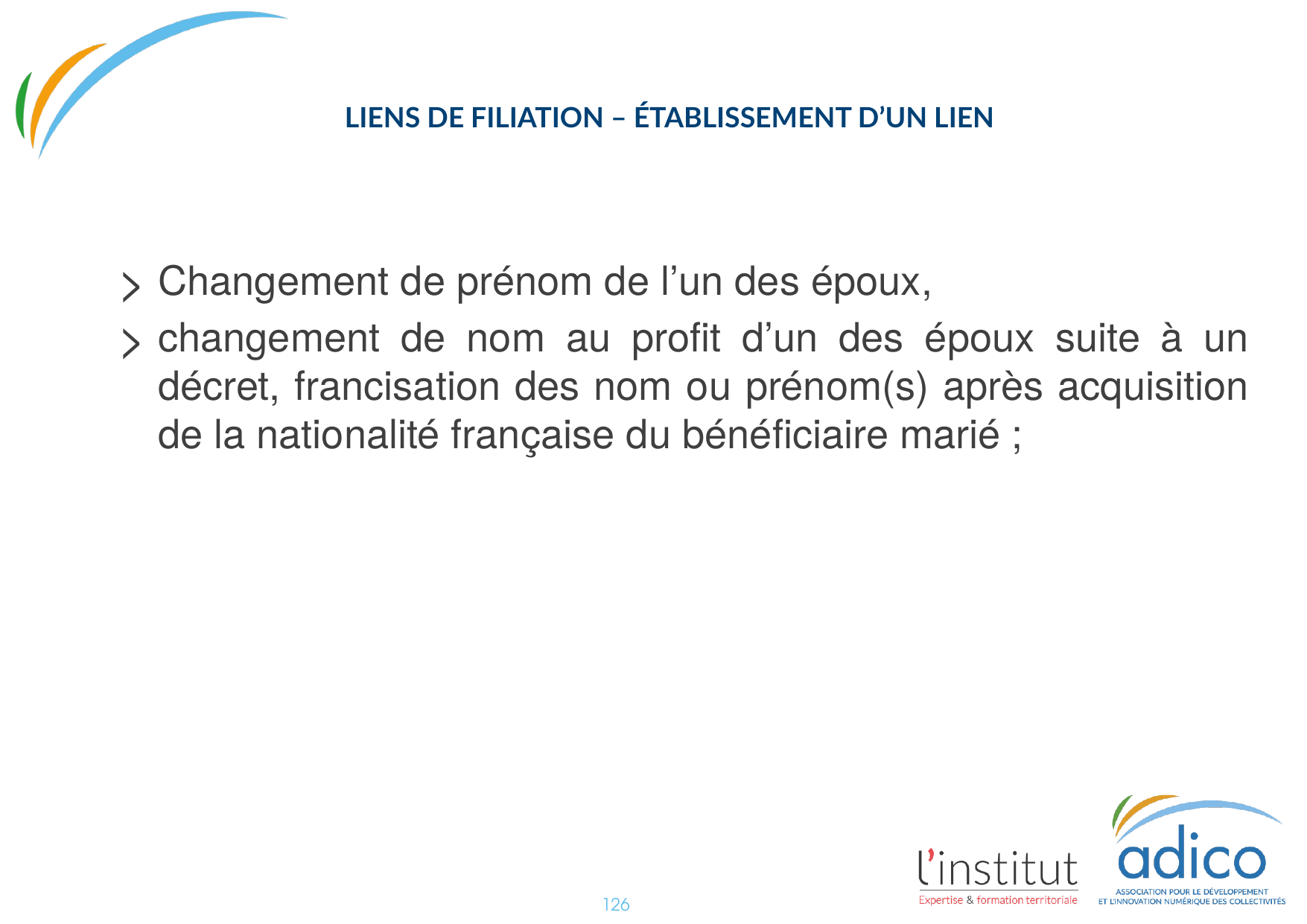

#
LIENS DE FILIATION – ÉTABLISSEMENT D’UN LIEN
Changement de prénom de l’un des époux,
changement de nom au profit d’un des époux suite à un décret, francisation des nom ou prénom(s) après acquisition de la nationalité française du bénéficiaire marié ;